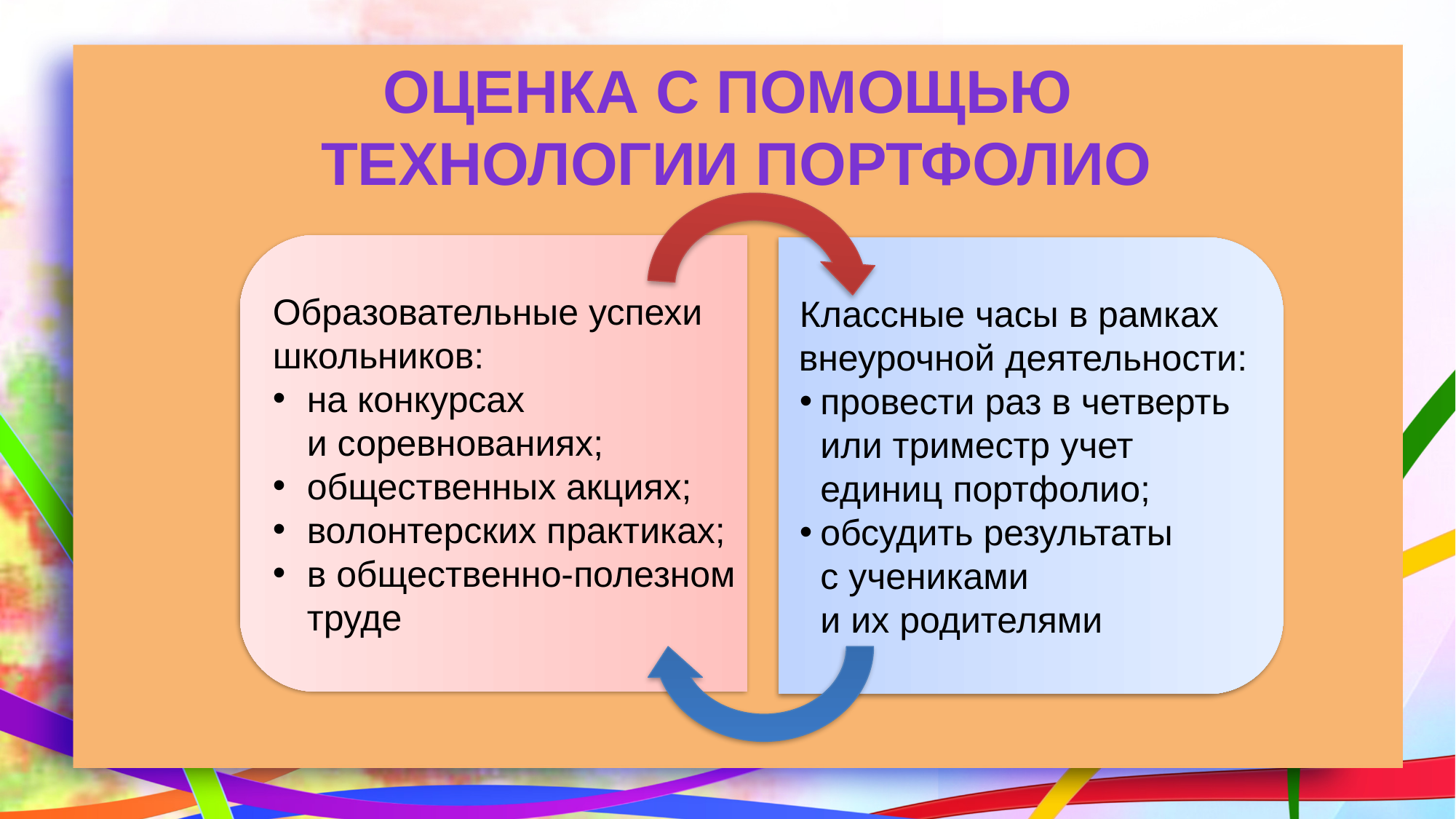

Оценка с помощью
технологии портфолио

Образовательные успехи
школьников:
на конкурсах
и соревнованиях;
общественных акциях;
волонтерских практиках;
в общественно-полезном труде
Классные часы в рамках внеурочной деятельности:
провести раз в четверть
или триместр учет единиц портфолио;
обсудить результаты
с учениками
и их родителями